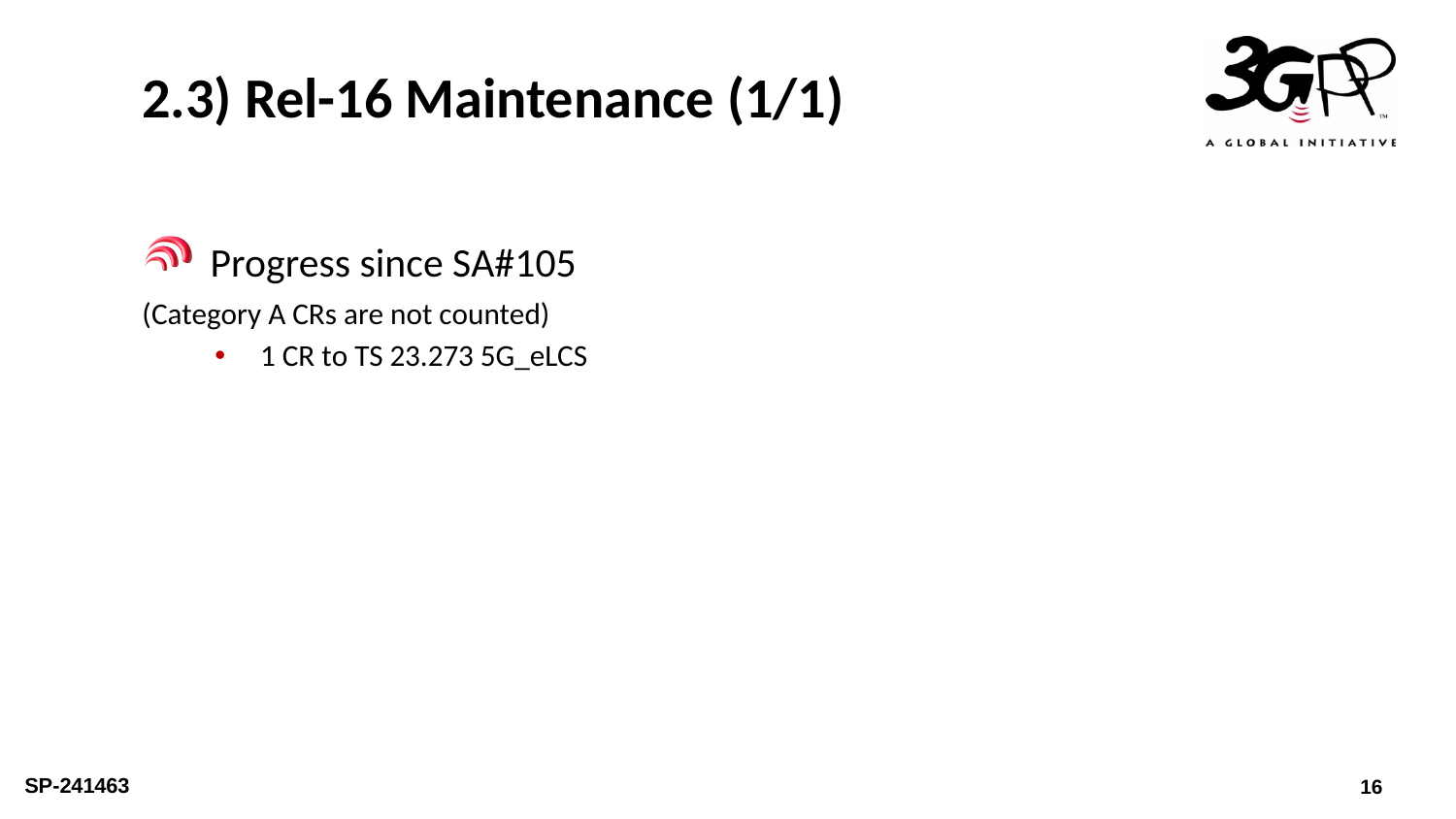

# 2.3) Rel-16 Maintenance (1/1)
 Progress since SA#105
(Category A CRs are not counted)
1 CR to TS 23.273 5G_eLCS